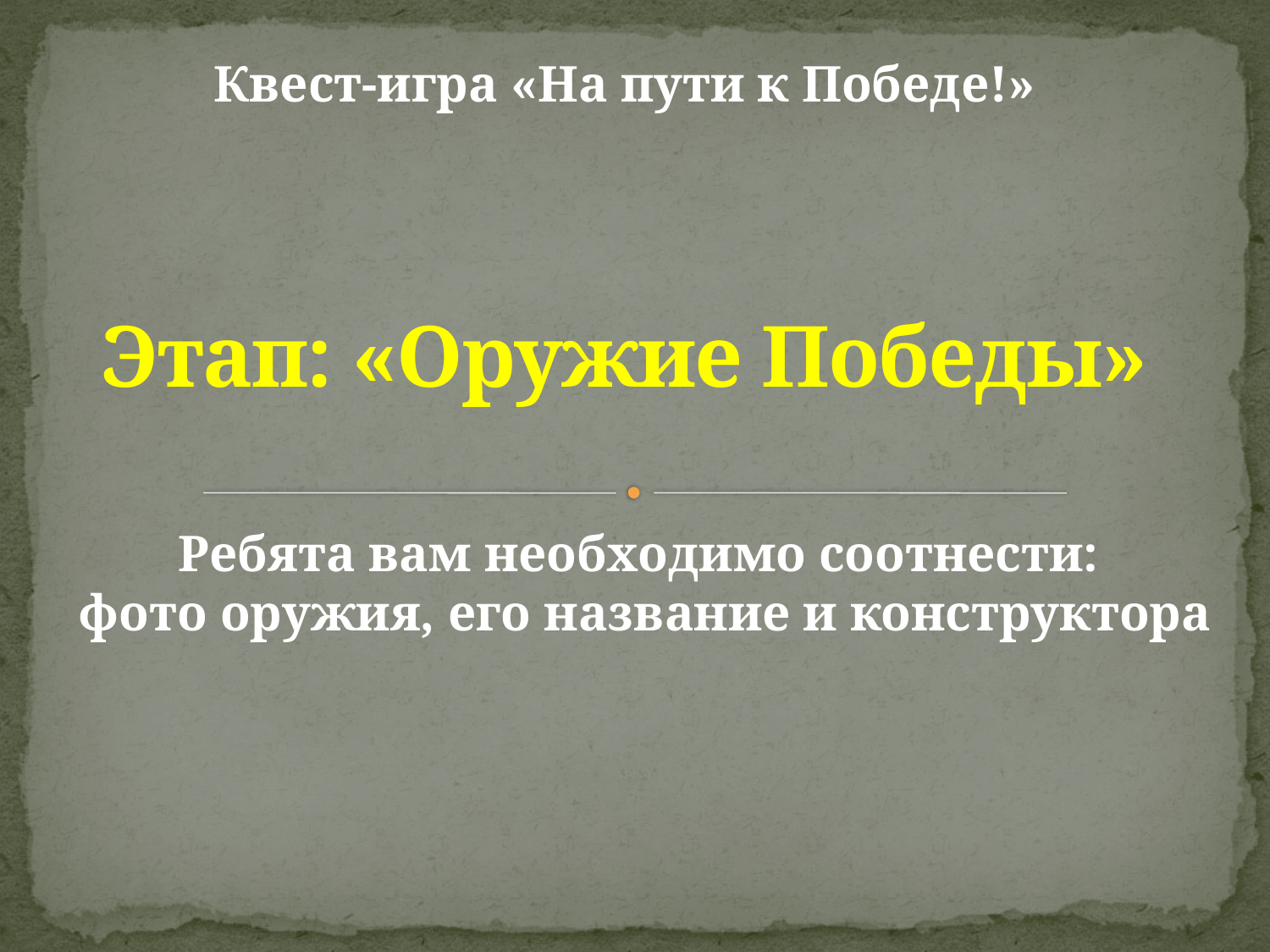

Квест-игра «На пути к Победе!»
# Этап: «Оружие Победы»
Ребята вам необходимо соотнести:
фото оружия, его название и конструктора